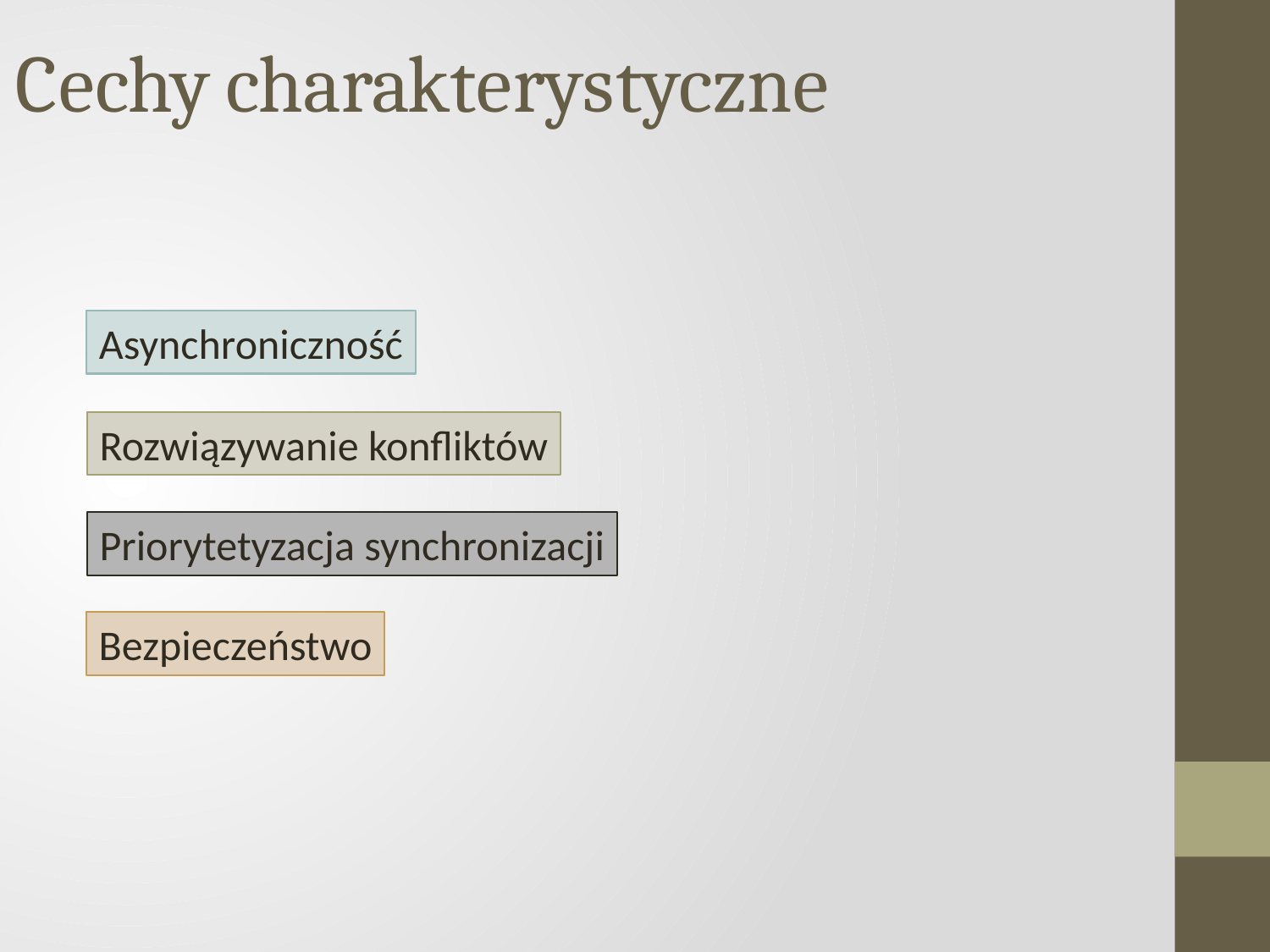

Cechy charakterystyczne
Asynchroniczność
Rozwiązywanie konfliktów
Priorytetyzacja synchronizacji
Bezpieczeństwo